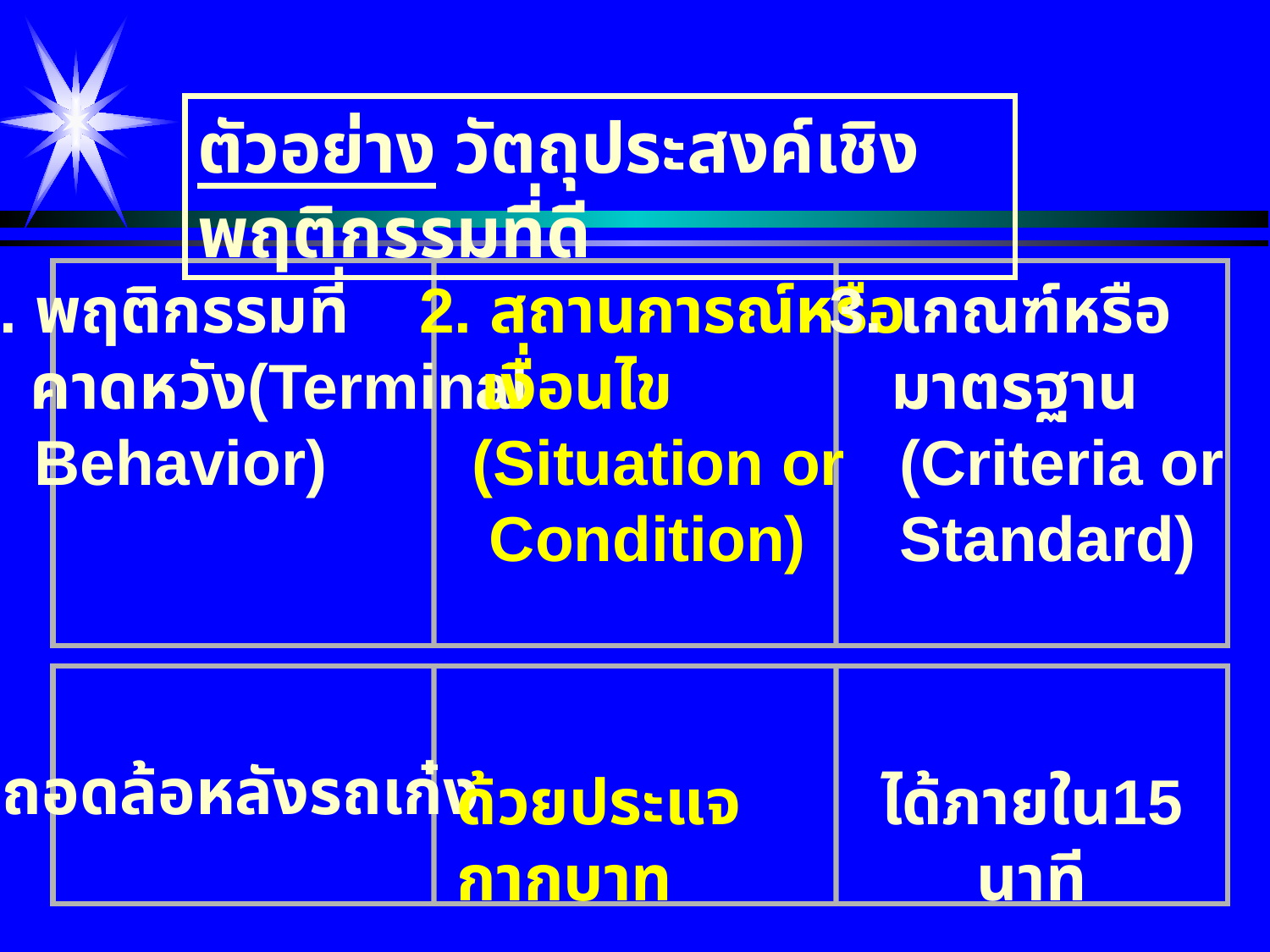

ตัวอย่าง วัตถุประสงค์เชิงพฤติกรรมที่ดี

1. พฤติกรรมที่
    คาดหวัง(Terminal
    Behavior)
    2. สถานการณ์หรือ
        เงื่อนไข
       (Situation or
        Condition)
    3. เกณฑ์หรือ
        มาตรฐาน
        (Criteria or
        Standard)

ถอดล้อหลังรถเก๋ง

ด้วยประแจกากบาท

ได้ภายใน15 นาที